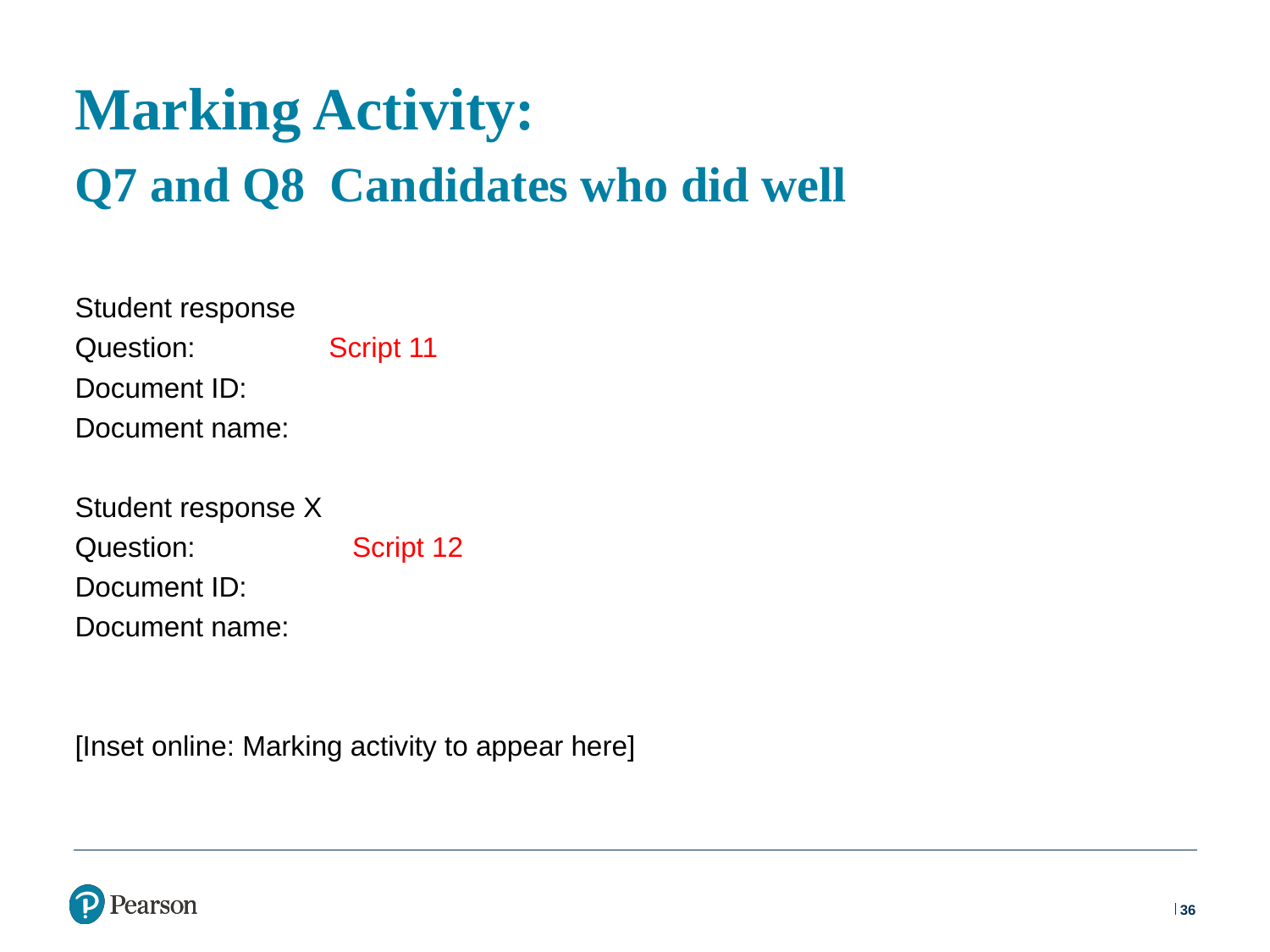

# Marking Activity: Q7 and Q8  Candidates who did well
Student response
Question:                 Script 11
Document ID:
Document name:

Student response X
Question:                    Script 12
Document ID:
Document name:

[Inset online: Marking activity to appear here]

36